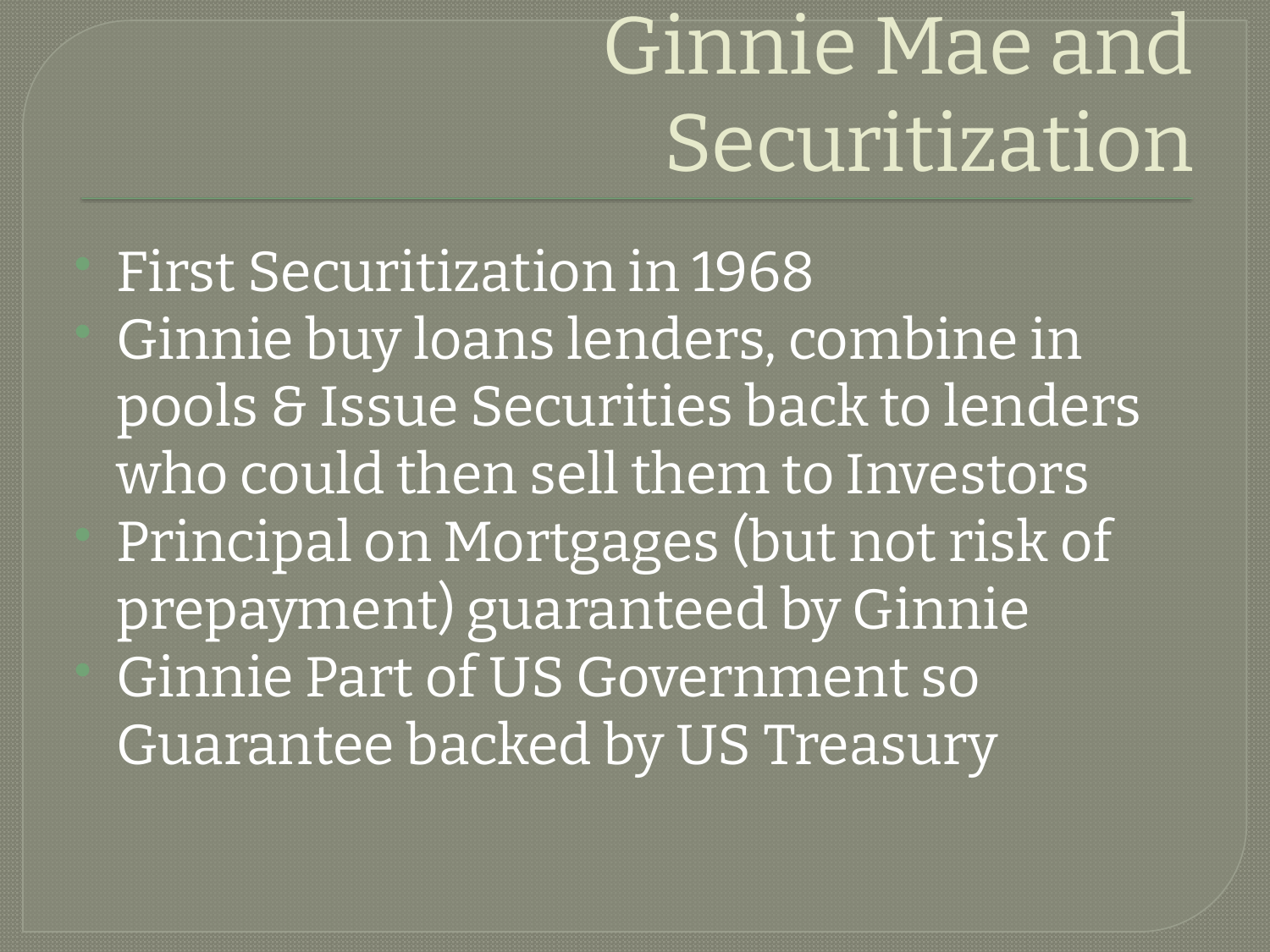

# Ginnie Mae and Securitization
First Securitization in 1968
Ginnie buy loans lenders, combine in pools & Issue Securities back to lenders who could then sell them to Investors
Principal on Mortgages (but not risk of prepayment) guaranteed by Ginnie
Ginnie Part of US Government so Guarantee backed by US Treasury